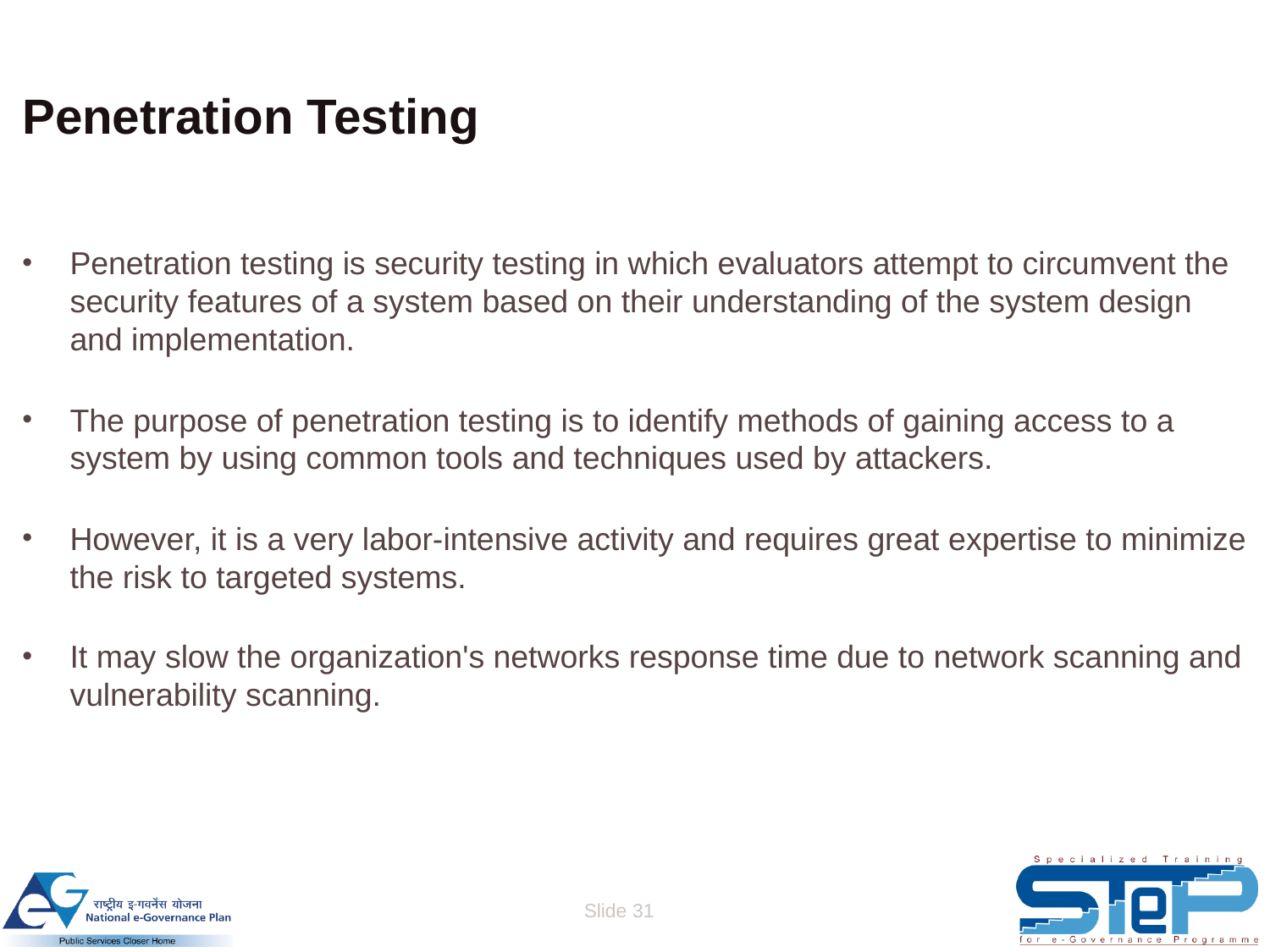

# Penetration Testing
Penetration testing is security testing in which evaluators attempt to circumvent the security features of a system based on their understanding of the system design and implementation.
The purpose of penetration testing is to identify methods of gaining access to a system by using common tools and techniques used by attackers.
However, it is a very labor-intensive activity and requires great expertise to minimize the risk to targeted systems.
It may slow the organization's networks response time due to network scanning and vulnerability scanning.